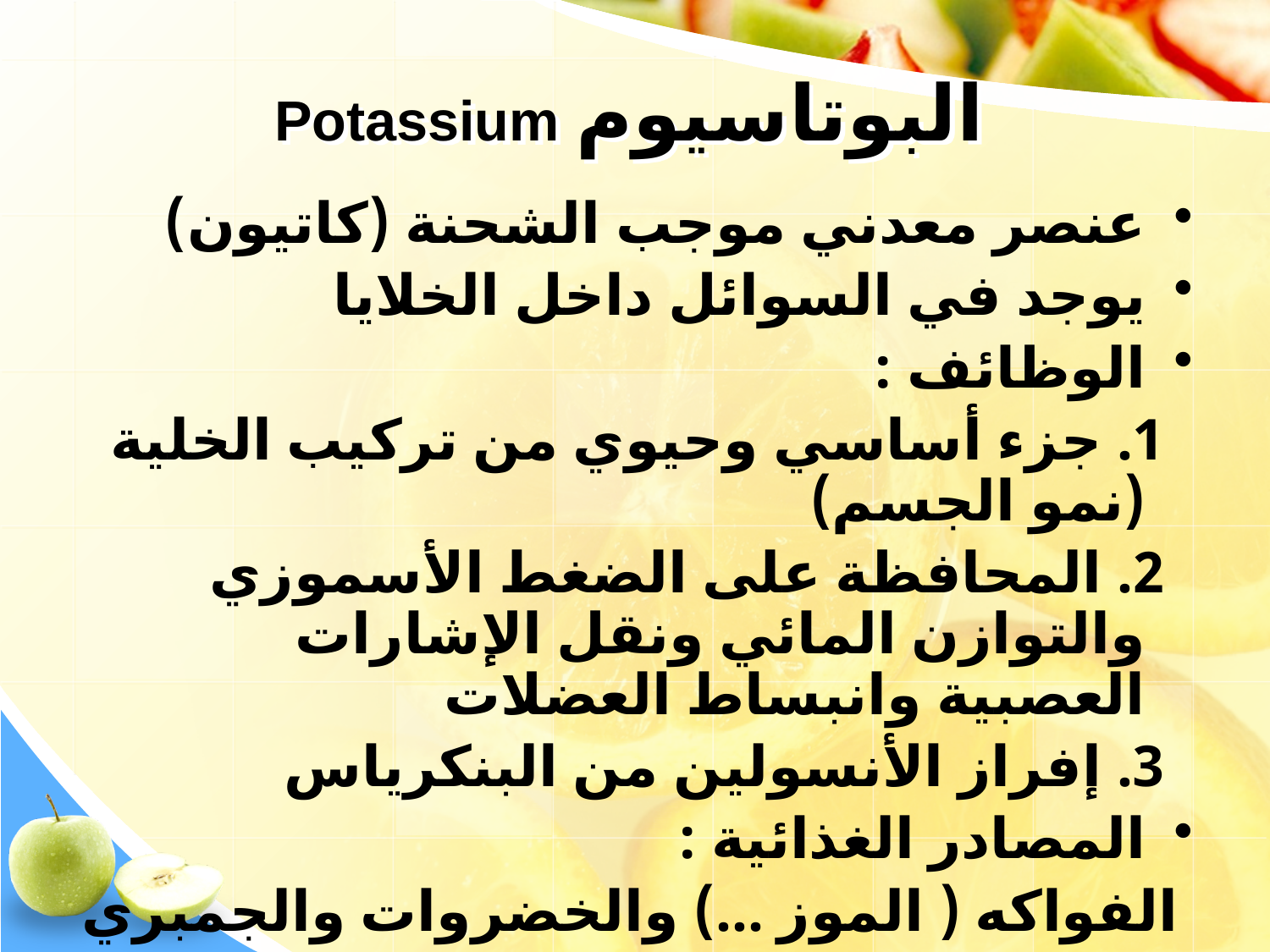

# Potassium البوتاسيوم
عنصر معدني موجب الشحنة (كاتيون)
يوجد في السوائل داخل الخلايا
الوظائف :
  1. جزء أساسي وحيوي من تركيب الخلية (نمو الجسم)
  2. المحافظة على الضغط الأسموزي والتوازن المائي ونقل الإشارات العصبية وانبساط العضلات
  3. إفراز الأنسولين من البنكرياس
المصادر الغذائية :
 الفواكه ( الموز ...) والخضروات والجمبري